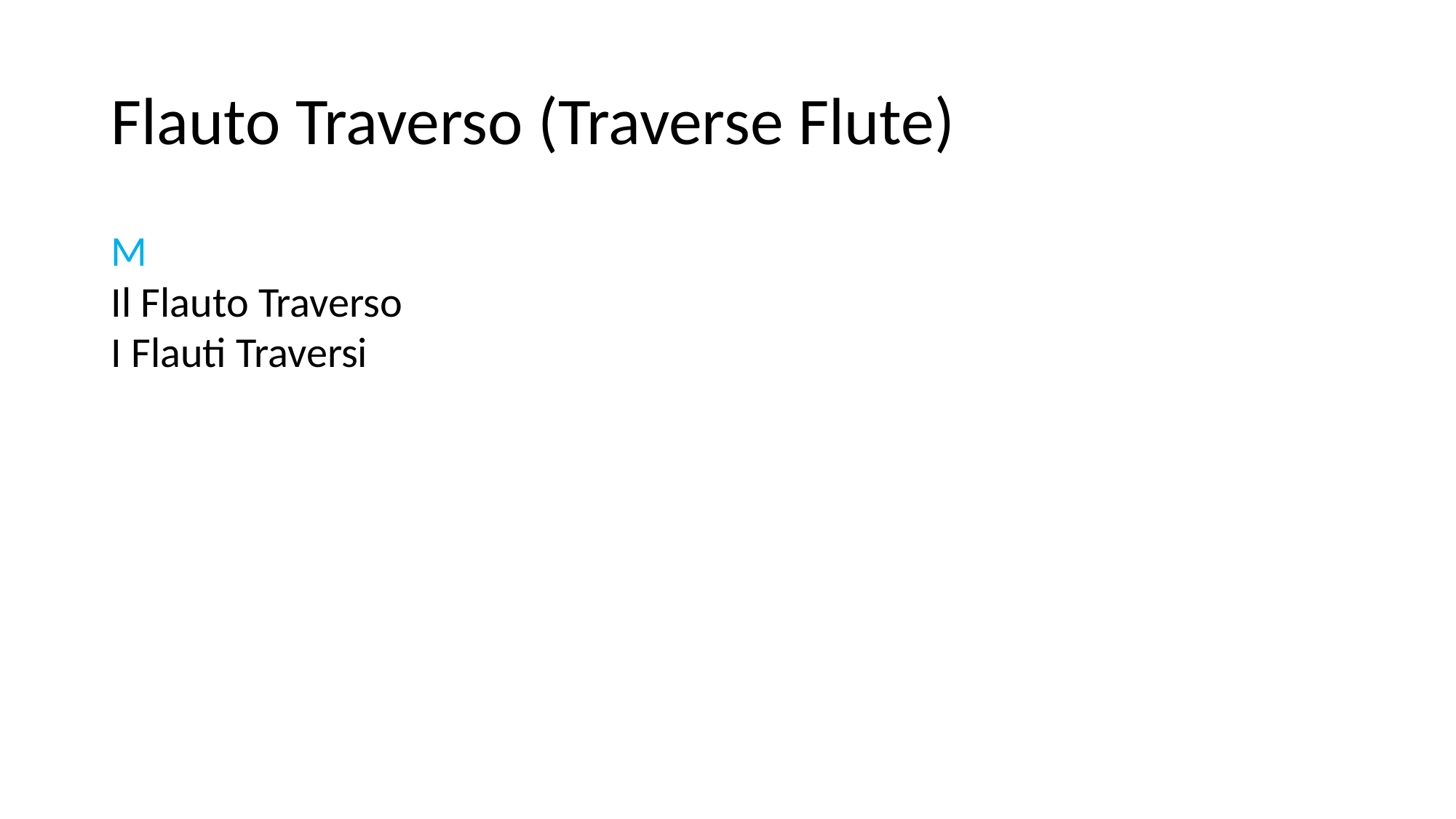

# Flauto Traverso (Traverse Flute)
M
Il Flauto Traverso
I Flauti Traversi